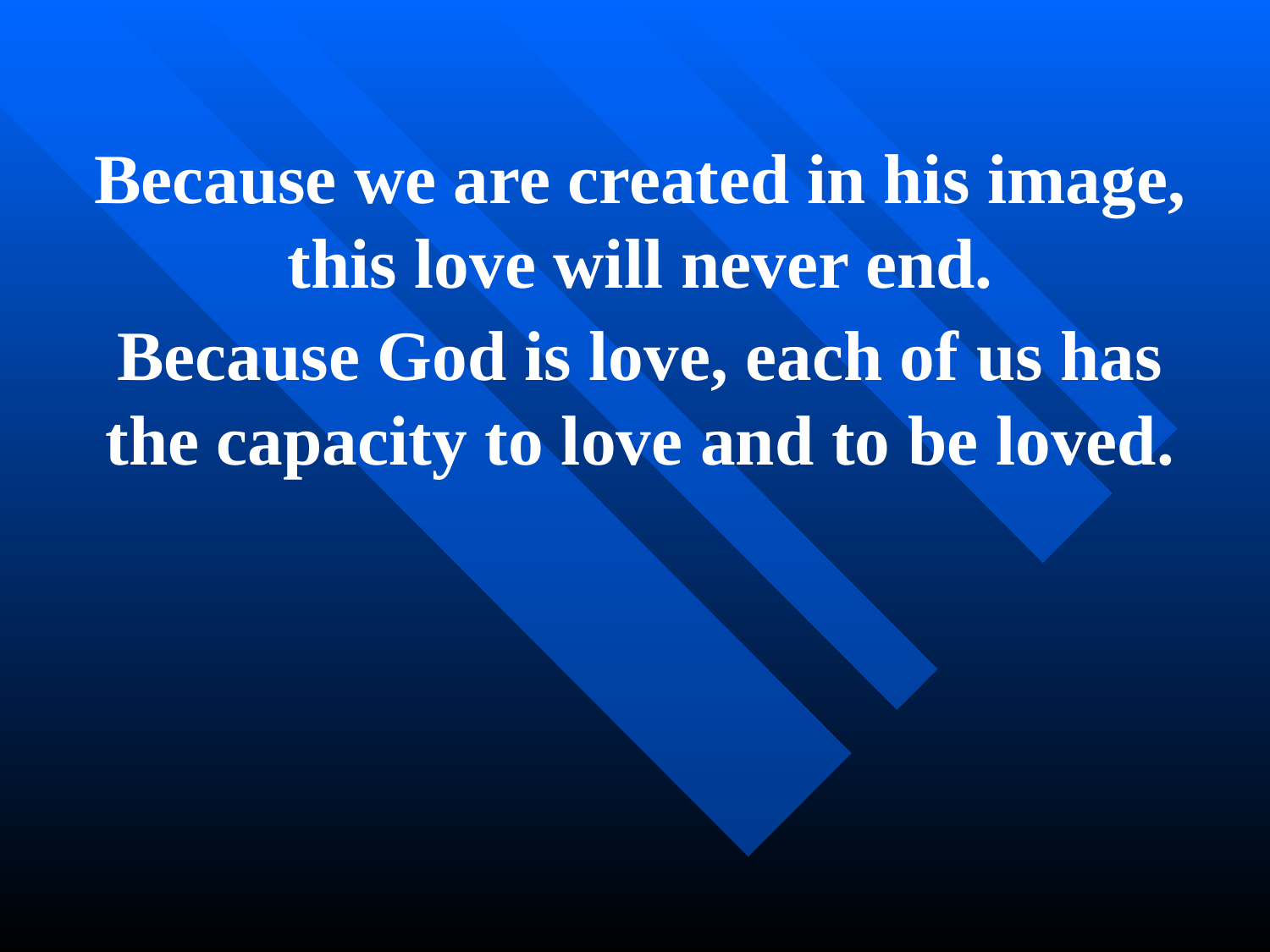

Because we are created in his image, this love will never end.
Because God is love, each of us has the capacity to love and to be loved.